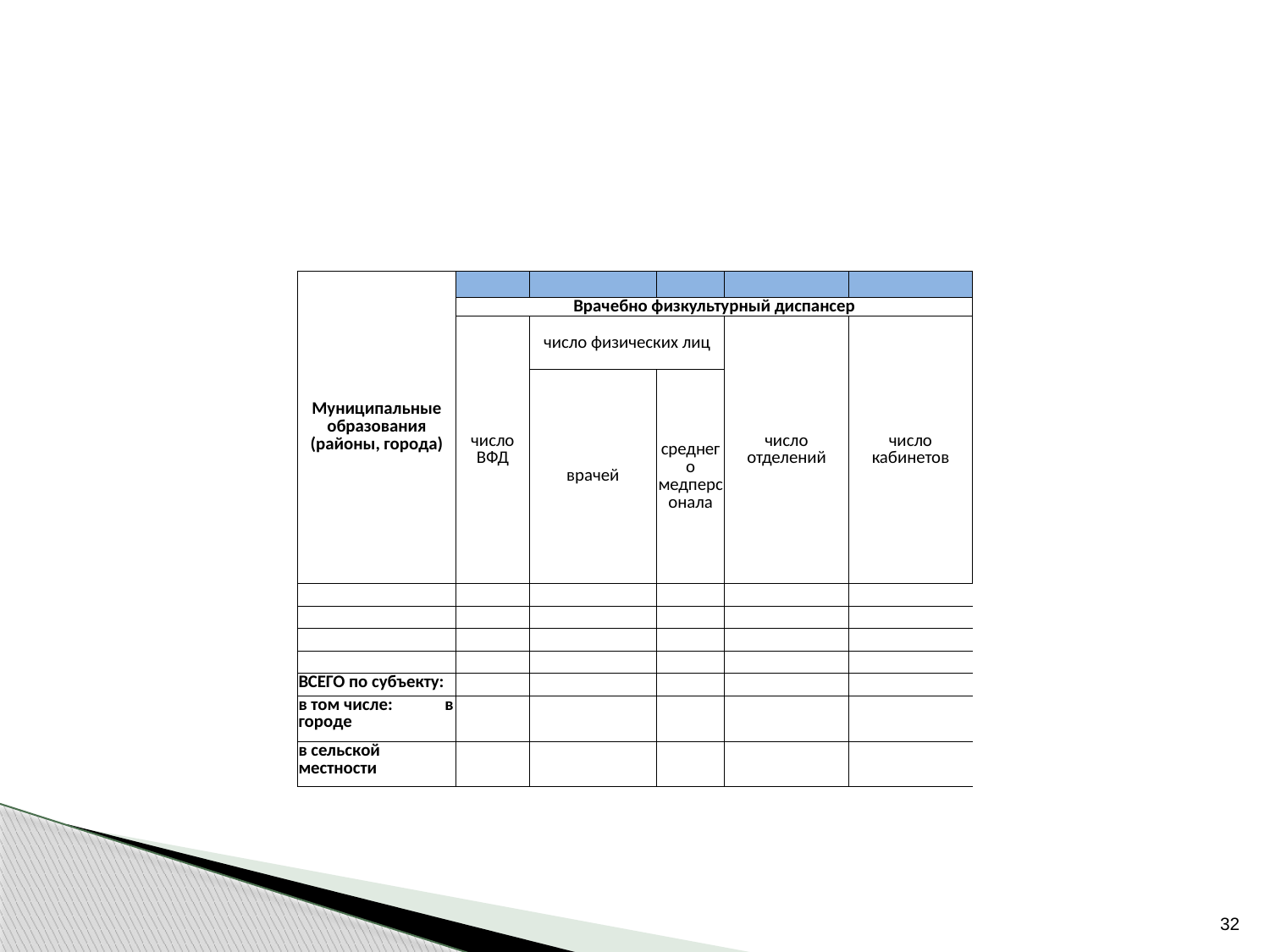

#
|  |  |  |  |  |  |
| --- | --- | --- | --- | --- | --- |
| Муниципальные образования (районы, города) |  |  |  |  |  |
|  | Врачебно физкультурный диспансер |  |  |  |  |
|  | число ВФД | число физических лиц |  | число отделений | число кабинетов |
|  |  | врачей | среднего медперсонала |  |  |
|  |  |  |  |  |  |
|  |  |  |  |  |  |
|  |  |  |  |  |  |
|  |  |  |  |  |  |
| ВСЕГО по субъекту: |  |  |  |  |  |
| в том числе: в городе |  |  |  |  |  |
| в сельской местности |  |  |  |  |  |
32